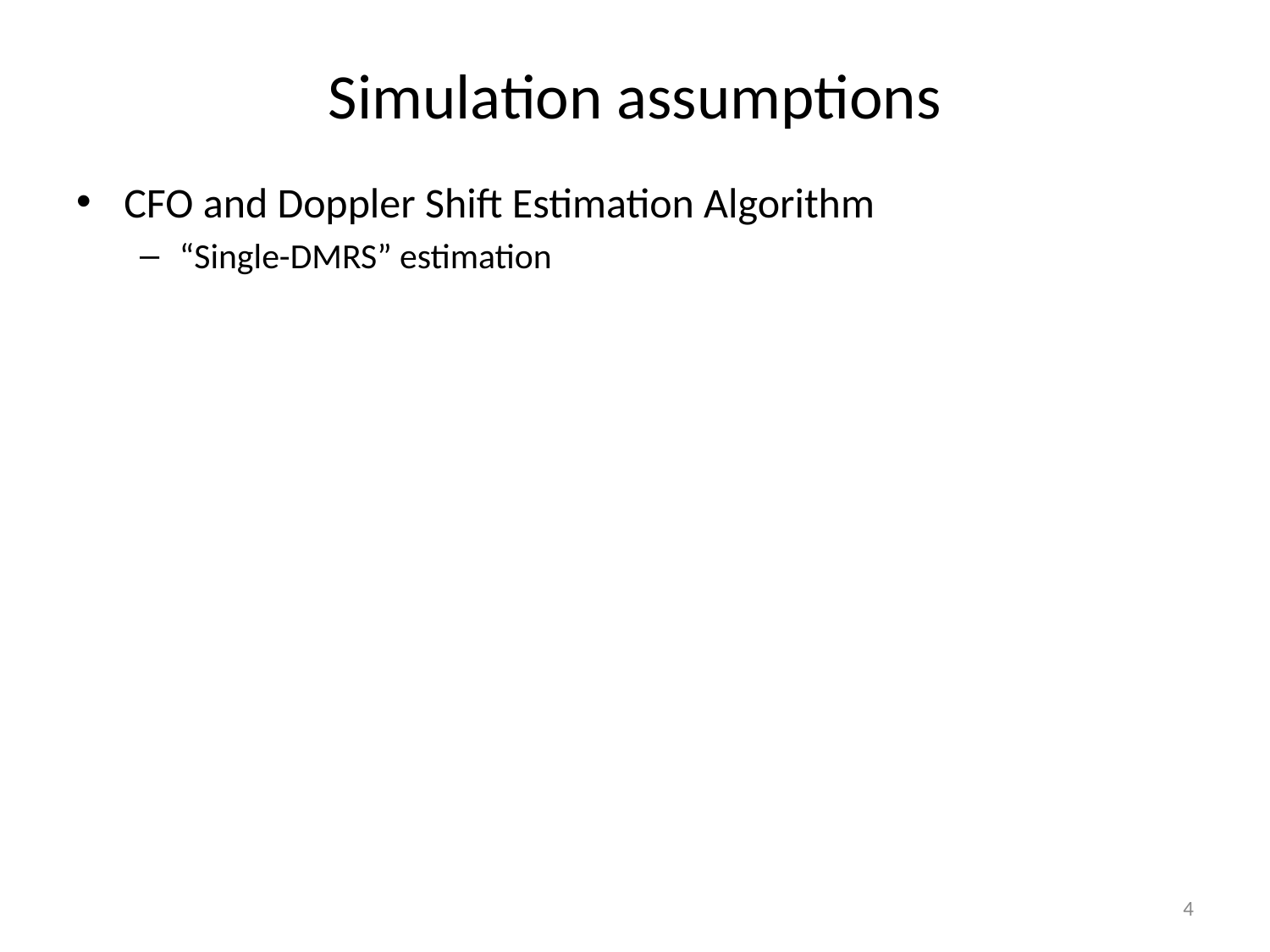

# Simulation assumptions
CFO and Doppler Shift Estimation Algorithm
“Single-DMRS” estimation
4